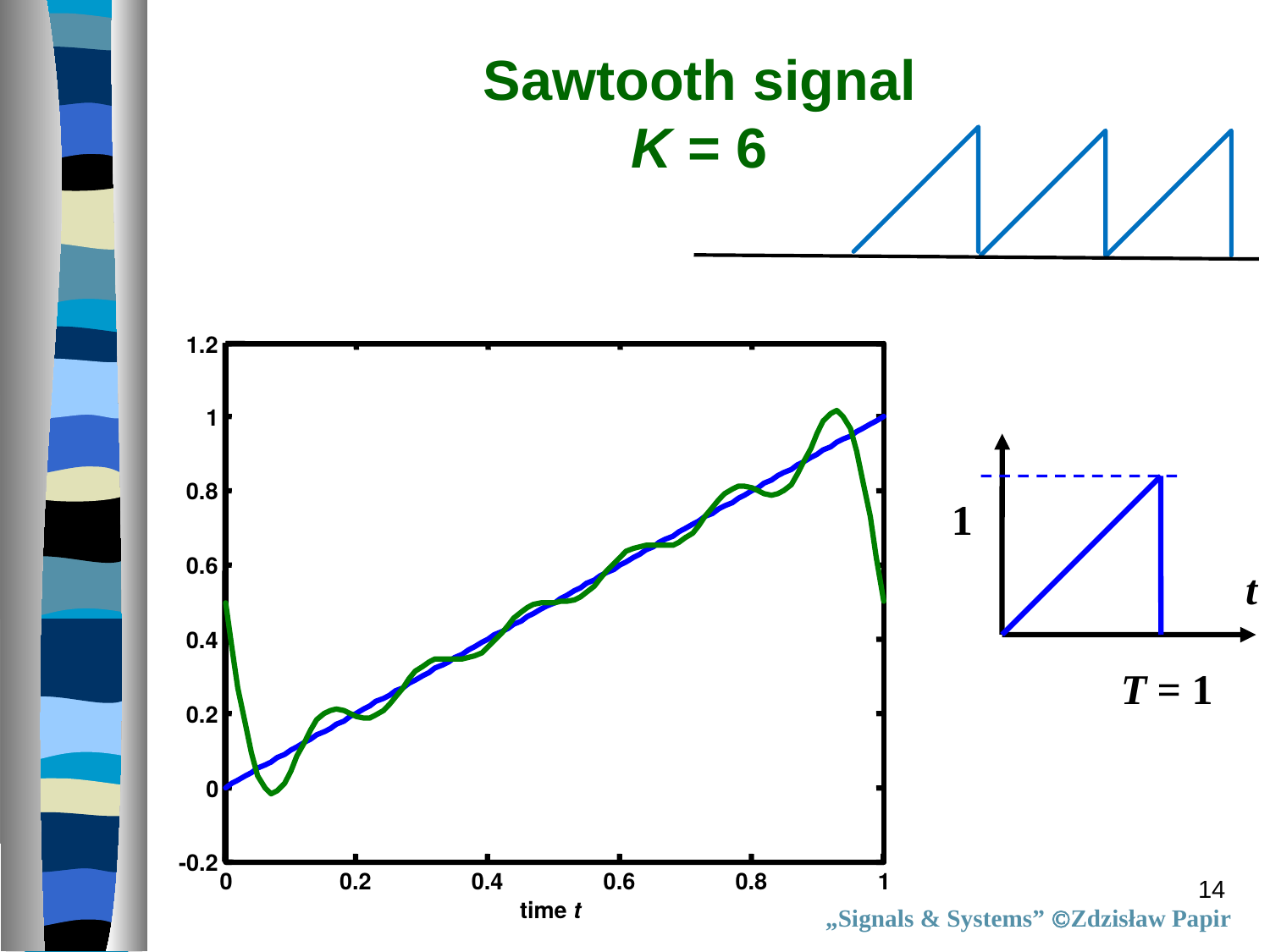

Sawtooth signal
K = 6

1.2

1

0.8

0.6

0.4

0.2

0

-0.2

0
0.2
0.4
0.6
0.8
1
time t

1

t

T = 1
14
„Signals & Systems” ©Zdzisław Papir